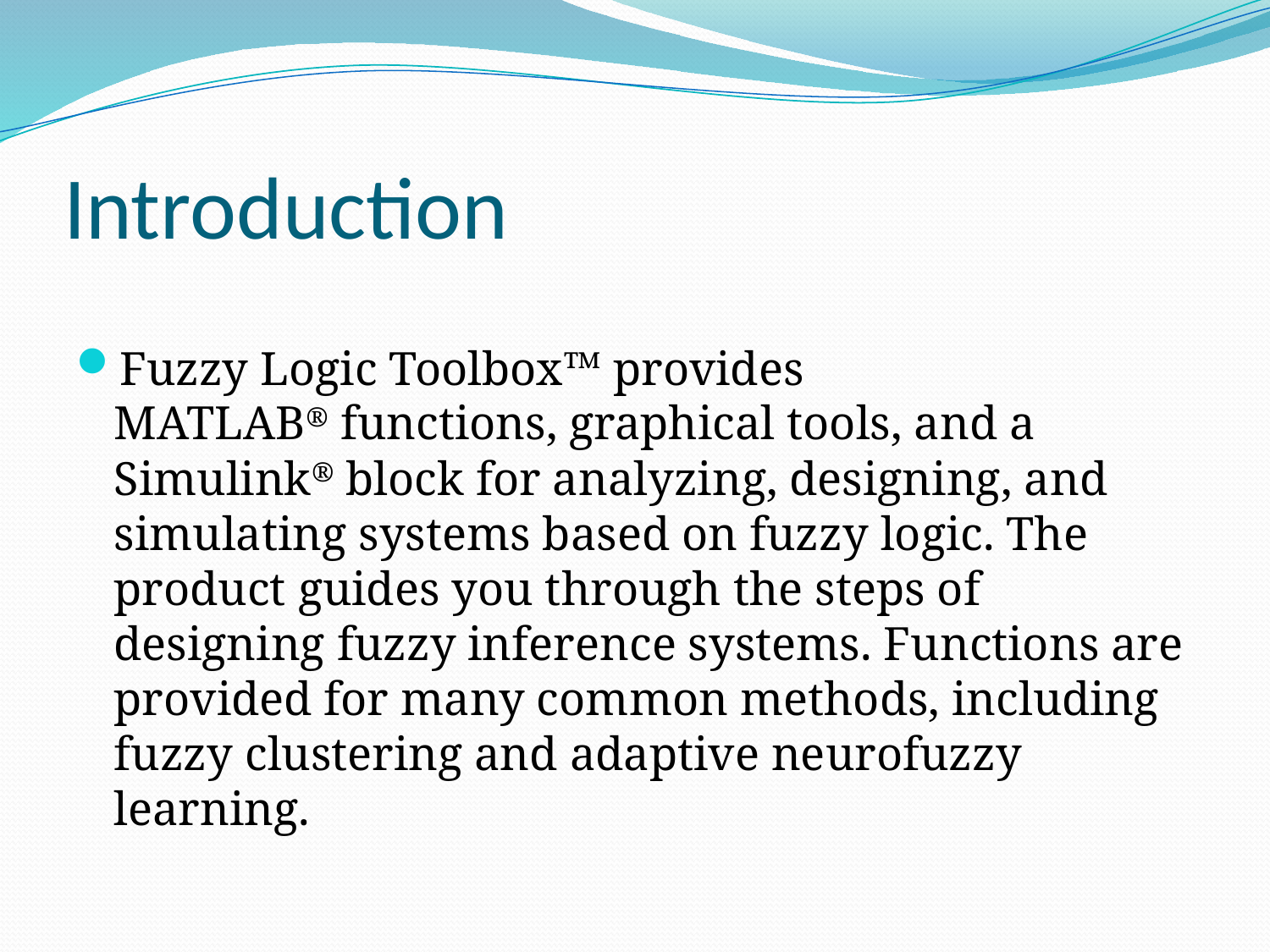

# Introduction

Fuzzy Logic Toolbox™ provides MATLAB® functions, graphical tools, and a Simulink® block for analyzing, designing, and simulating systems based on fuzzy logic. The product guides you through the steps of designing fuzzy inference systems. Functions are provided for many common methods, including fuzzy clustering and adaptive neurofuzzy learning.